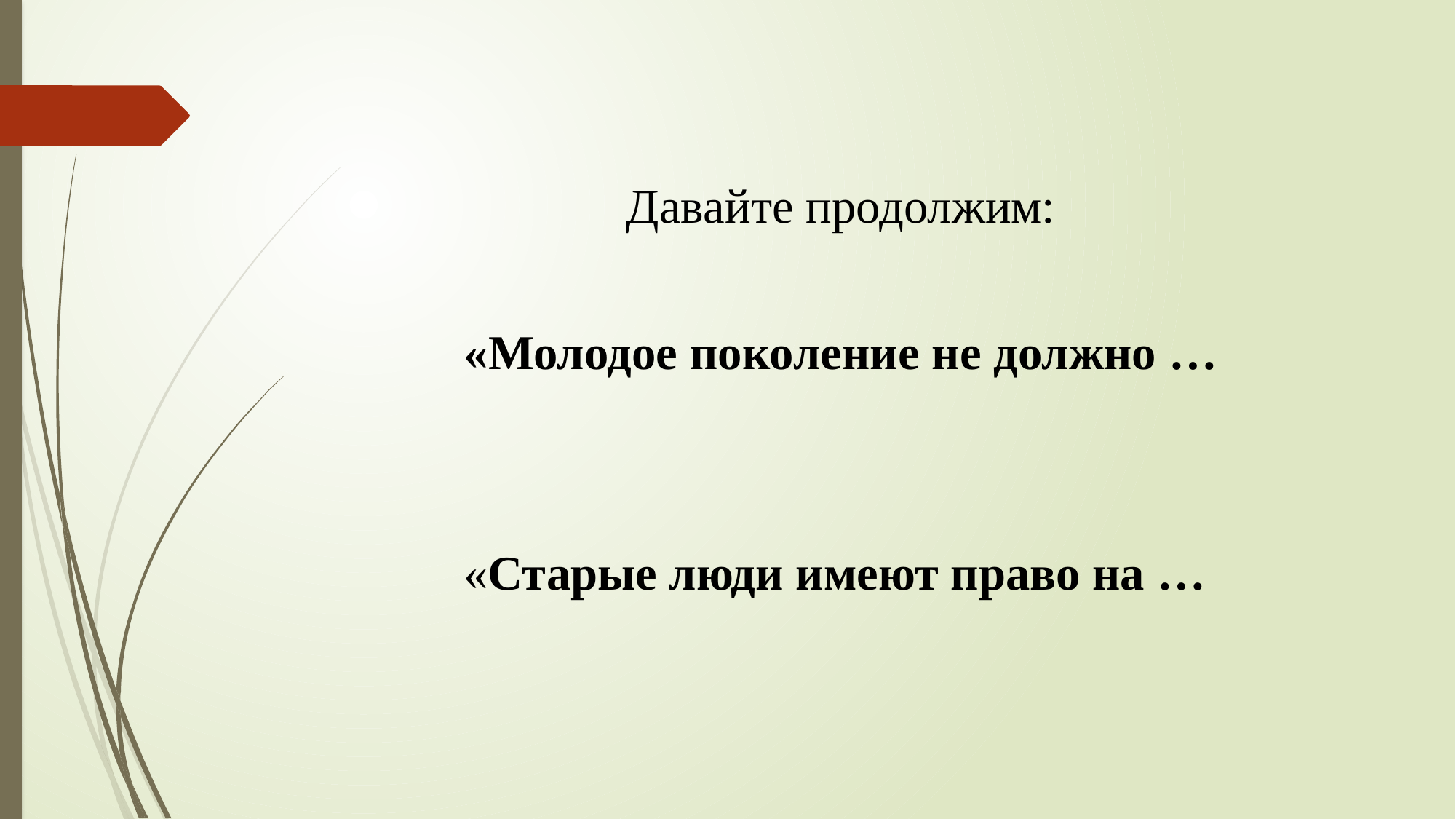

Давайте продолжим:

«Молодое поколение не должно …

«Старые люди имеют право на …